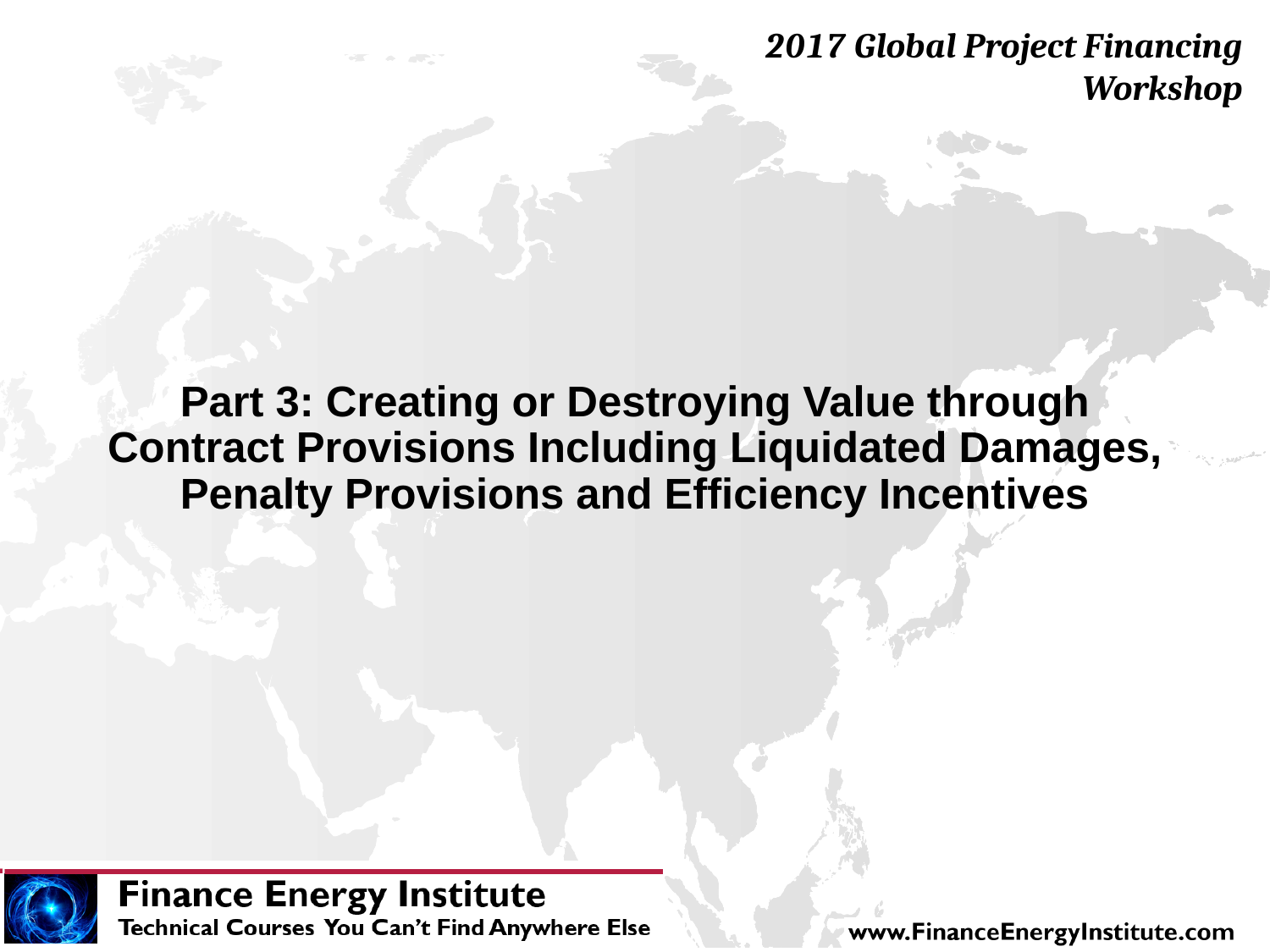

# Part 3: Creating or Destroying Value through Contract Provisions Including Liquidated Damages, Penalty Provisions and Efficiency Incentives